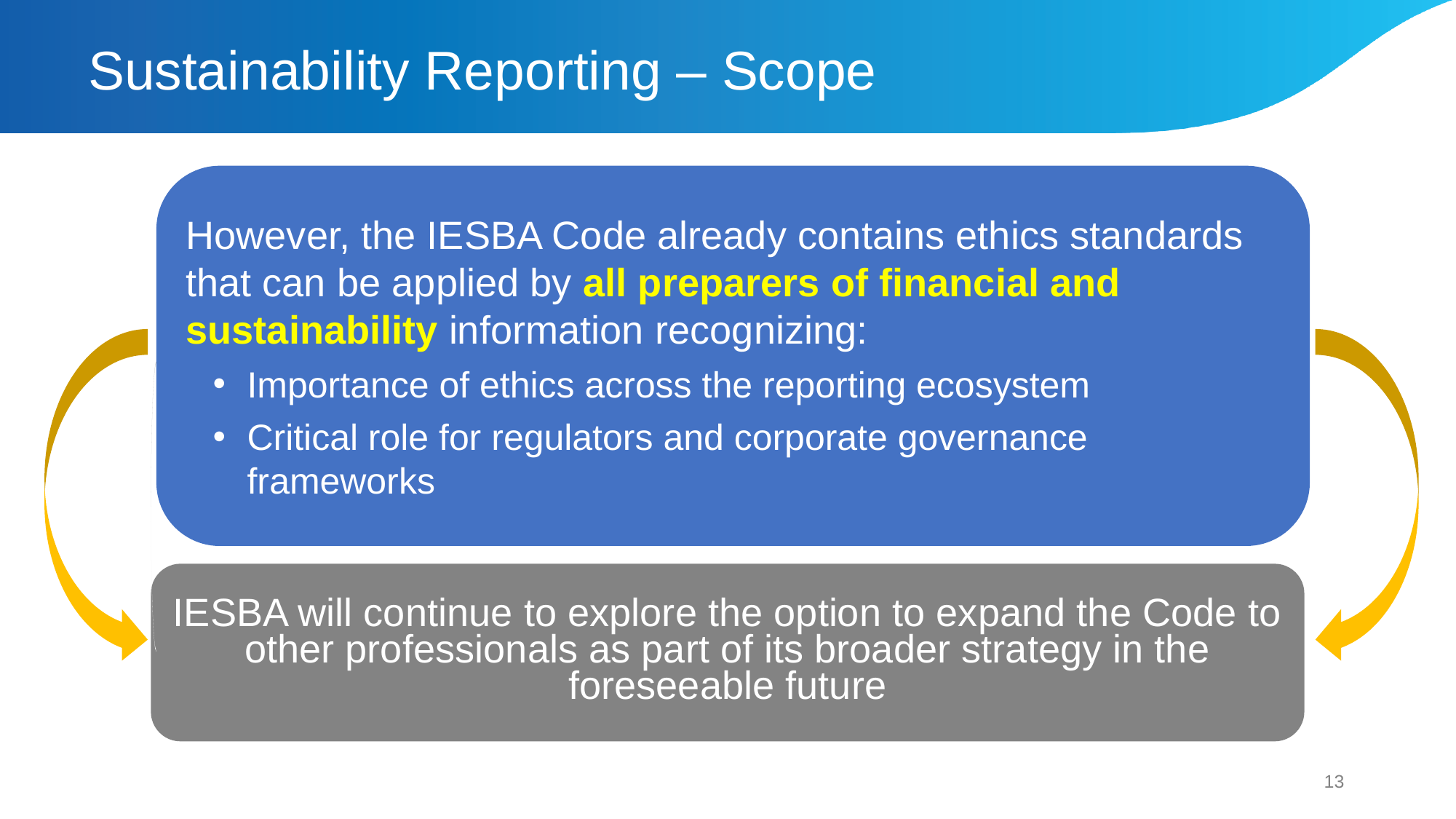

Sustainability Reporting – Scope
However, the IESBA Code already contains ethics standards that can be applied by all preparers of financial and sustainability information recognizing:
Importance of ethics across the reporting ecosystem
Critical role for regulators and corporate governance frameworks

IESBA will continue to explore the option to expand the Code to other professionals as part of its broader strategy in the foreseeable future
13